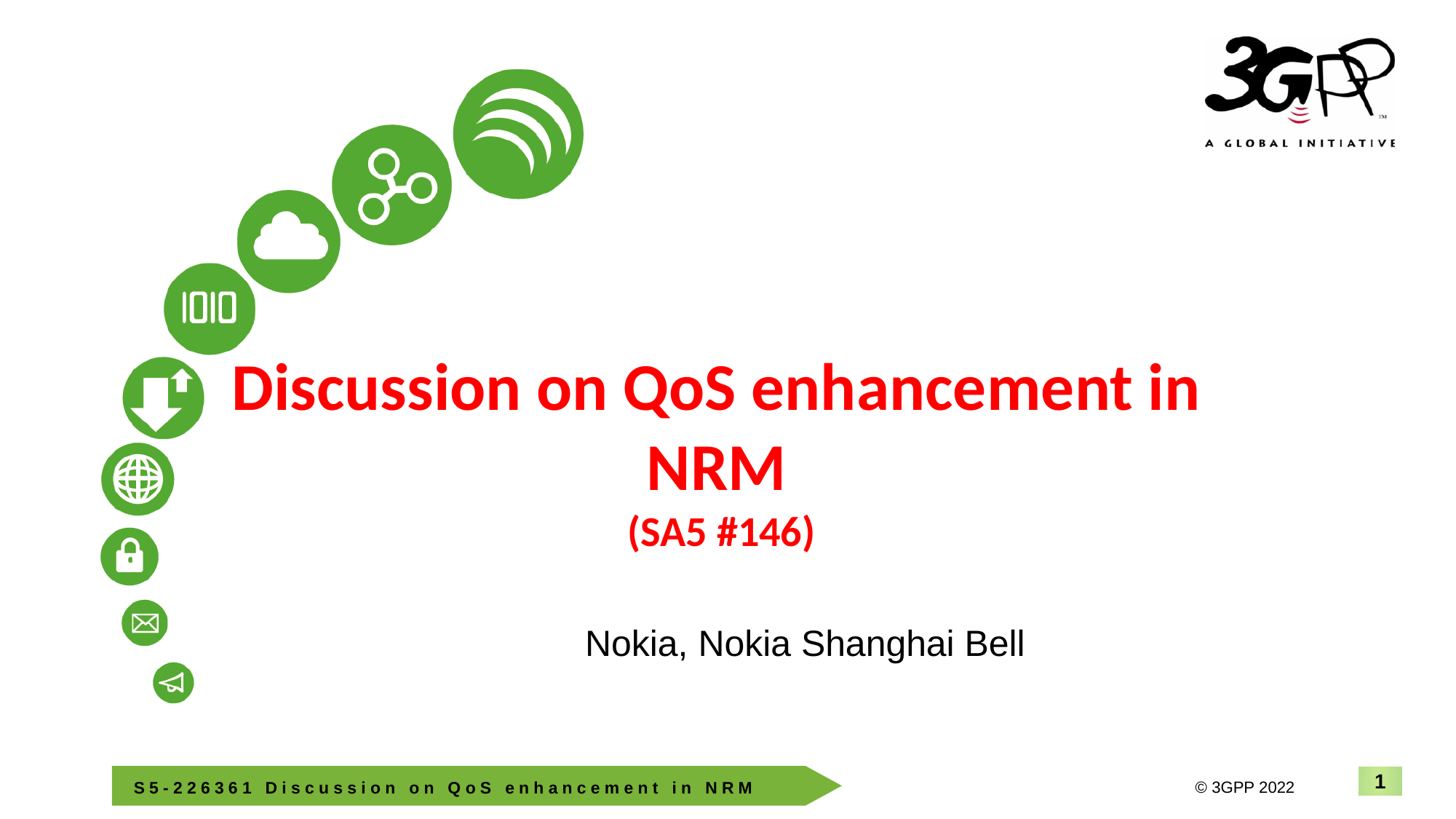

# Discussion on QoS enhancement in NRM (SA5 #146)

Nokia, Nokia Shanghai Bell